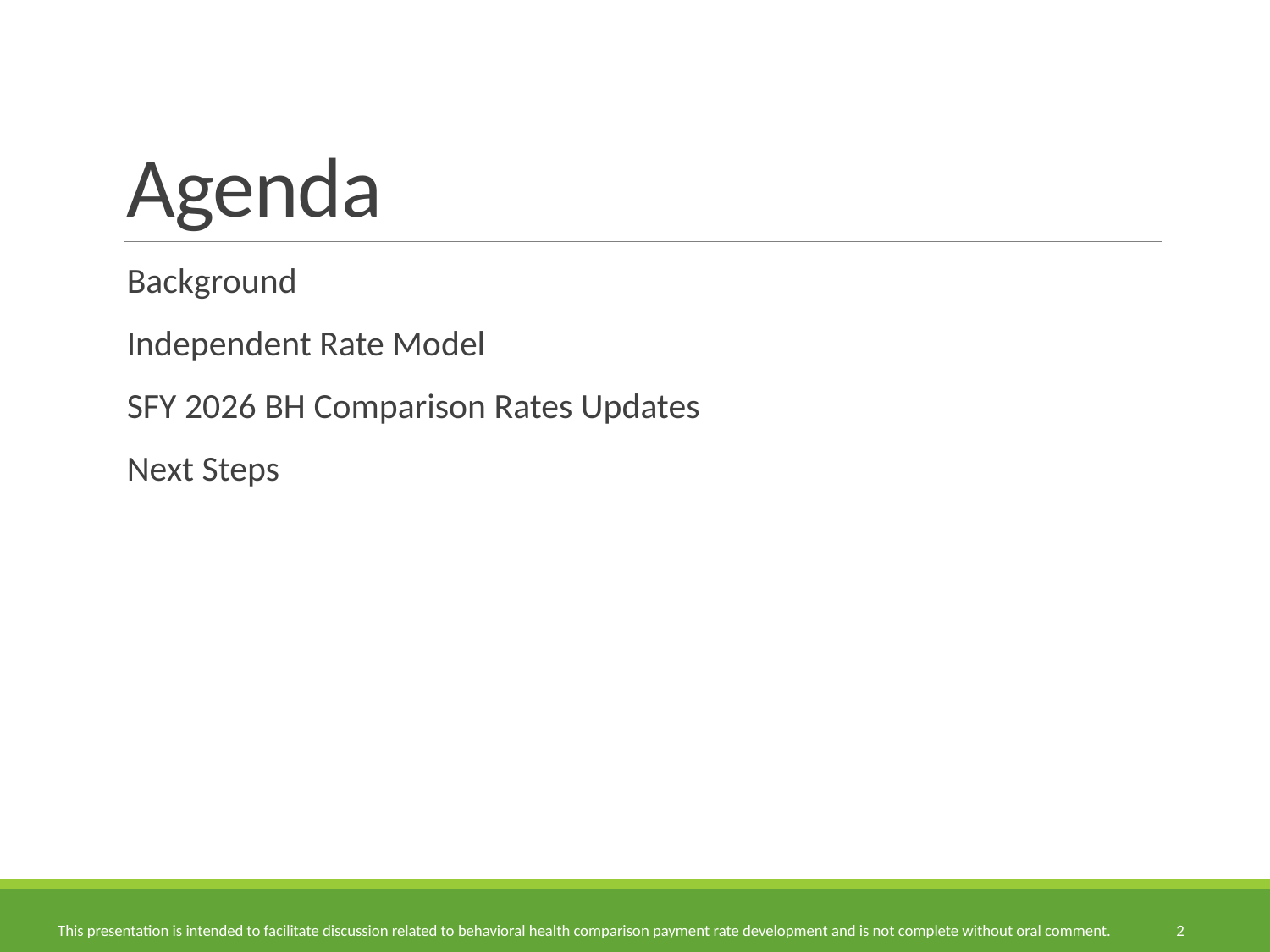

# Agenda
Background
Independent Rate Model
SFY 2026 BH Comparison Rates Updates
Next Steps
2
This presentation is intended to facilitate discussion related to behavioral health comparison payment rate development and is not complete without oral comment.